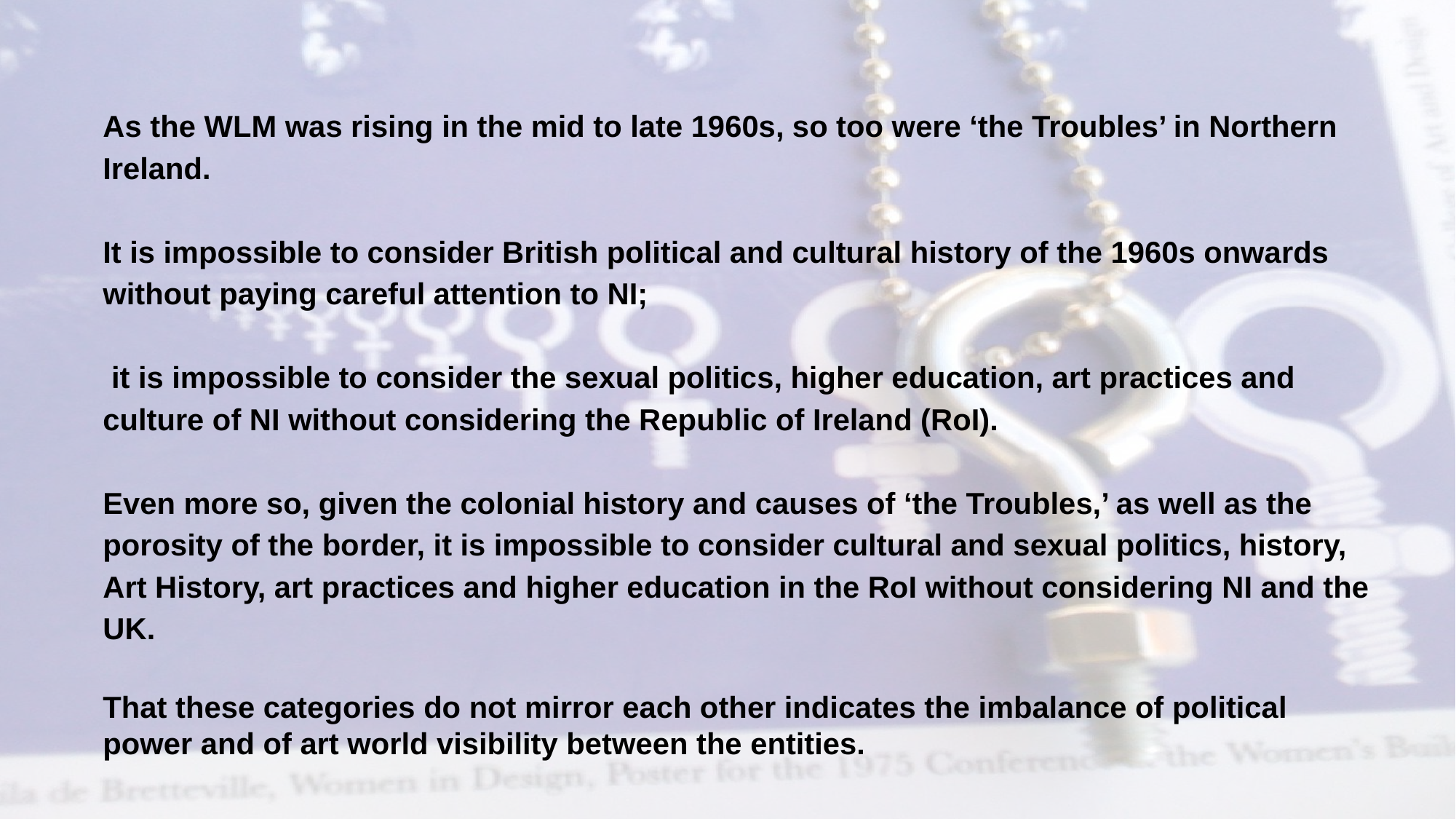

As the WLM was rising in the mid to late 1960s, so too were ‘the Troubles’ in Northern Ireland.

It is impossible to consider British political and cultural history of the 1960s onwards without paying careful attention to NI;

 it is impossible to consider the sexual politics, higher education, art practices and culture of NI without considering the Republic of Ireland (RoI).

Even more so, given the colonial history and causes of ‘the Troubles,’ as well as the porosity of the border, it is impossible to consider cultural and sexual politics, history, Art History, art practices and higher education in the RoI without considering NI and the UK.

That these categories do not mirror each other indicates the imbalance of political power and of art world visibility between the entities.